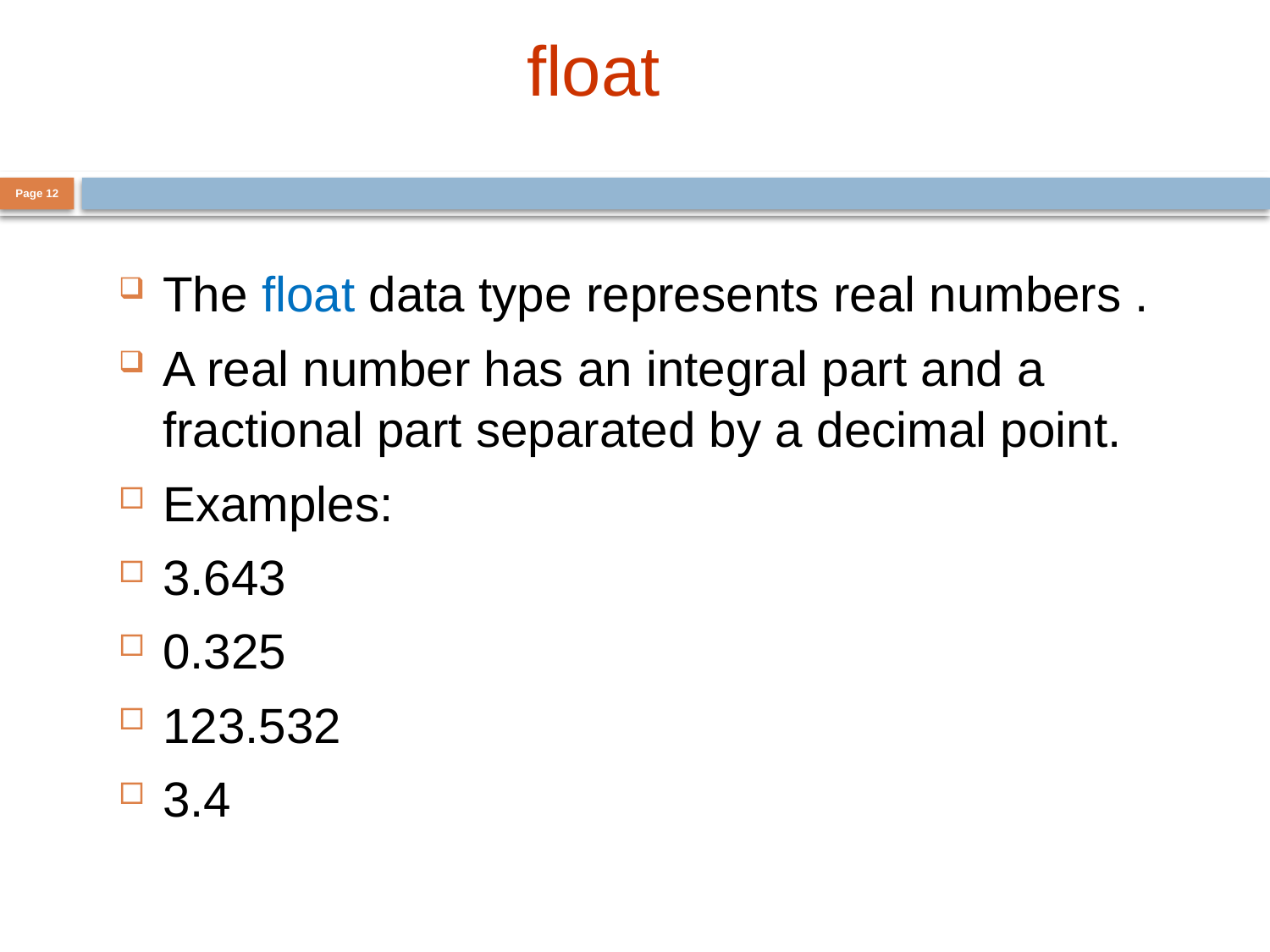

float
Page 12
The float data type represents real numbers .
A real number has an integral part and a fractional part separated by a decimal point.
Examples:
3.643
0.325
123.532
3.4